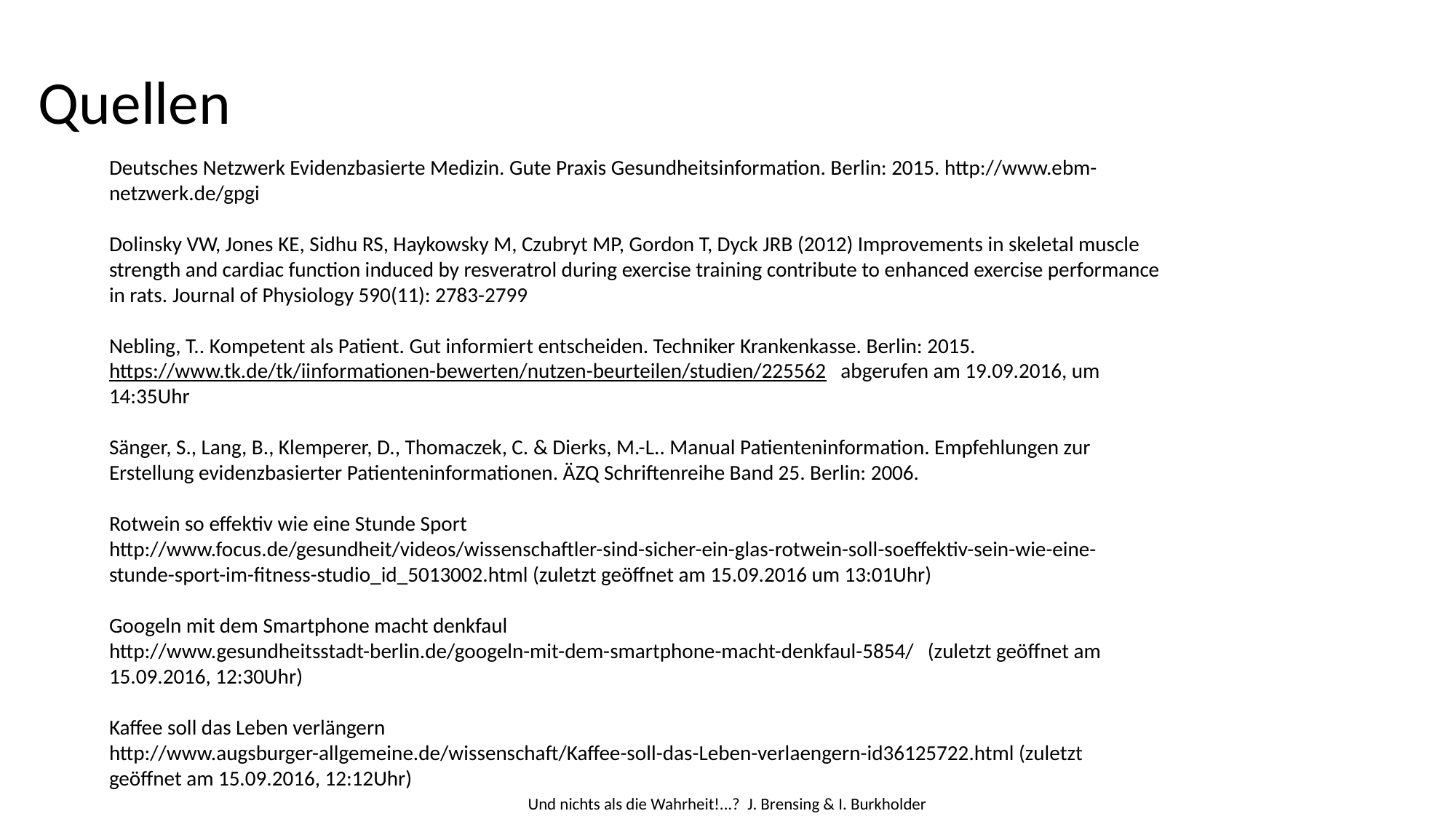

# Quellen
Deutsches Netzwerk Evidenzbasierte Medizin. Gute Praxis Gesundheitsinformation. Berlin: 2015. http://www.ebm-netzwerk.de/gpgi

Dolinsky VW, Jones KE, Sidhu RS, Haykowsky M, Czubryt MP, Gordon T, Dyck JRB (2012) Improvements in skeletal muscle strength and cardiac function induced by resveratrol during exercise training contribute to enhanced exercise performance in rats. Journal of Physiology 590(11): 2783-2799

Nebling, T.. Kompetent als Patient. Gut informiert entscheiden. Techniker Krankenkasse. Berlin: 2015.
https://www.tk.de/tk/iinformationen-bewerten/nutzen-beurteilen/studien/225562   abgerufen am 19.09.2016, um 14:35Uhr

Sänger, S., Lang, B., Klemperer, D., Thomaczek, C. & Dierks, M.-L.. Manual Patienteninformation. Empfehlungen zur Erstellung evidenzbasierter Patienteninformationen. ÄZQ Schriftenreihe Band 25. Berlin: 2006.

Rotwein so effektiv wie eine Stunde Sport
http://www.focus.de/gesundheit/videos/wissenschaftler-sind-sicher-ein-glas-rotwein-soll-soeffektiv-sein-wie-eine-stunde-sport-im-fitness-studio_id_5013002.html (zuletzt geöffnet am 15.09.2016 um 13:01Uhr)

Googeln mit dem Smartphone macht denkfaul
http://www.gesundheitsstadt-berlin.de/googeln-mit-dem-smartphone-macht-denkfaul-5854/   (zuletzt geöffnet am 15.09.2016, 12:30Uhr)

Kaffee soll das Leben verlängern
http://www.augsburger-allgemeine.de/wissenschaft/Kaffee-soll-das-Leben-verlaengern-id36125722.html (zuletzt geöffnet am 15.09.2016, 12:12Uhr)

Und nichts als die Wahrheit!...?  J. Brensing & I. Burkholder